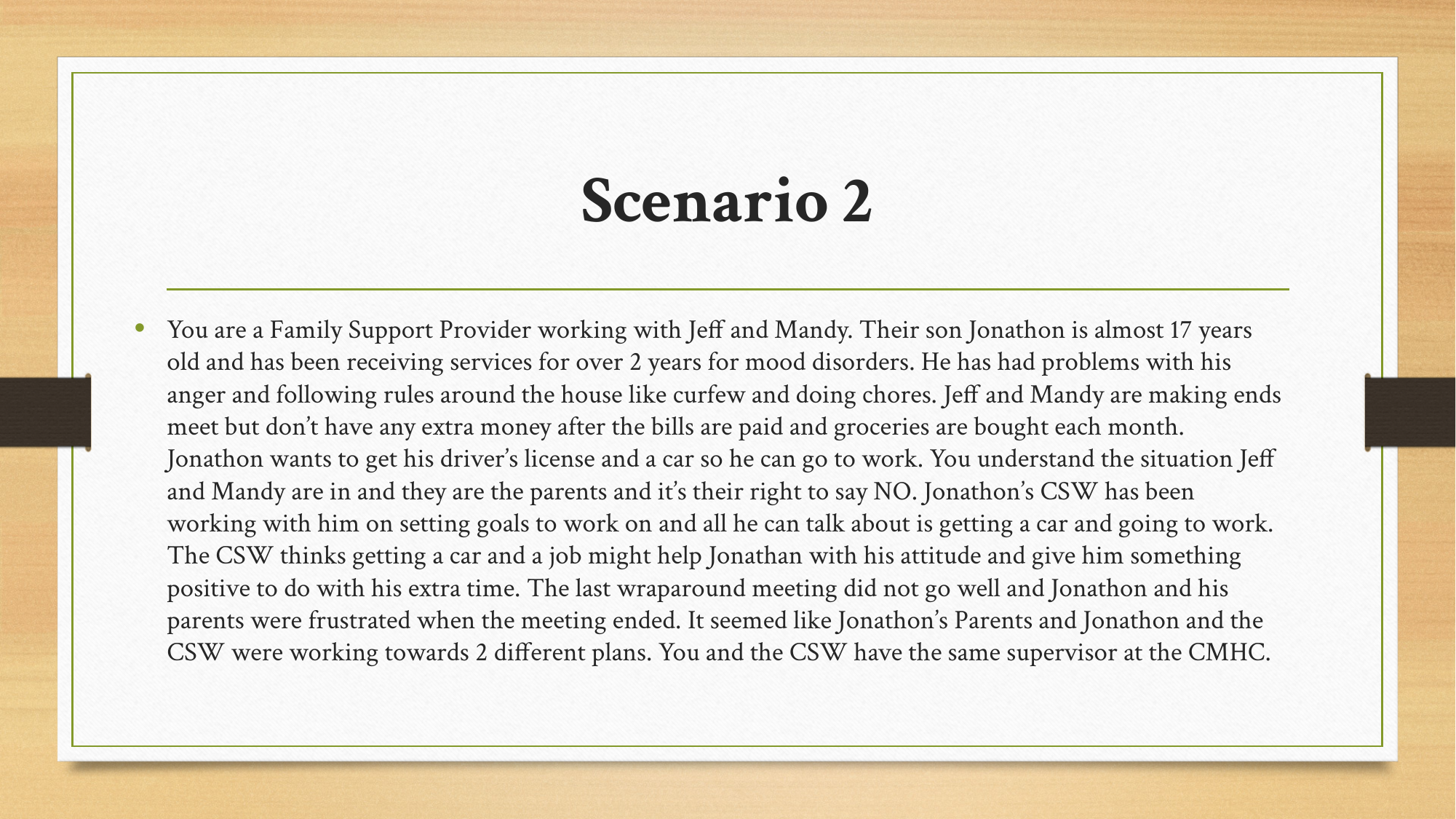

# Scenario 2
You are a Family Support Provider working with Jeff and Mandy. Their son Jonathon is almost 17 years old and has been receiving services for over 2 years for mood disorders. He has had problems with his anger and following rules around the house like curfew and doing chores. Jeff and Mandy are making ends meet but don’t have any extra money after the bills are paid and groceries are bought each month. Jonathon wants to get his driver’s license and a car so he can go to work. You understand the situation Jeff and Mandy are in and they are the parents and it’s their right to say NO. Jonathon’s CSW has been working with him on setting goals to work on and all he can talk about is getting a car and going to work. The CSW thinks getting a car and a job might help Jonathan with his attitude and give him something positive to do with his extra time. The last wraparound meeting did not go well and Jonathon and his parents were frustrated when the meeting ended. It seemed like Jonathon’s Parents and Jonathon and the CSW were working towards 2 different plans. You and the CSW have the same supervisor at the CMHC.